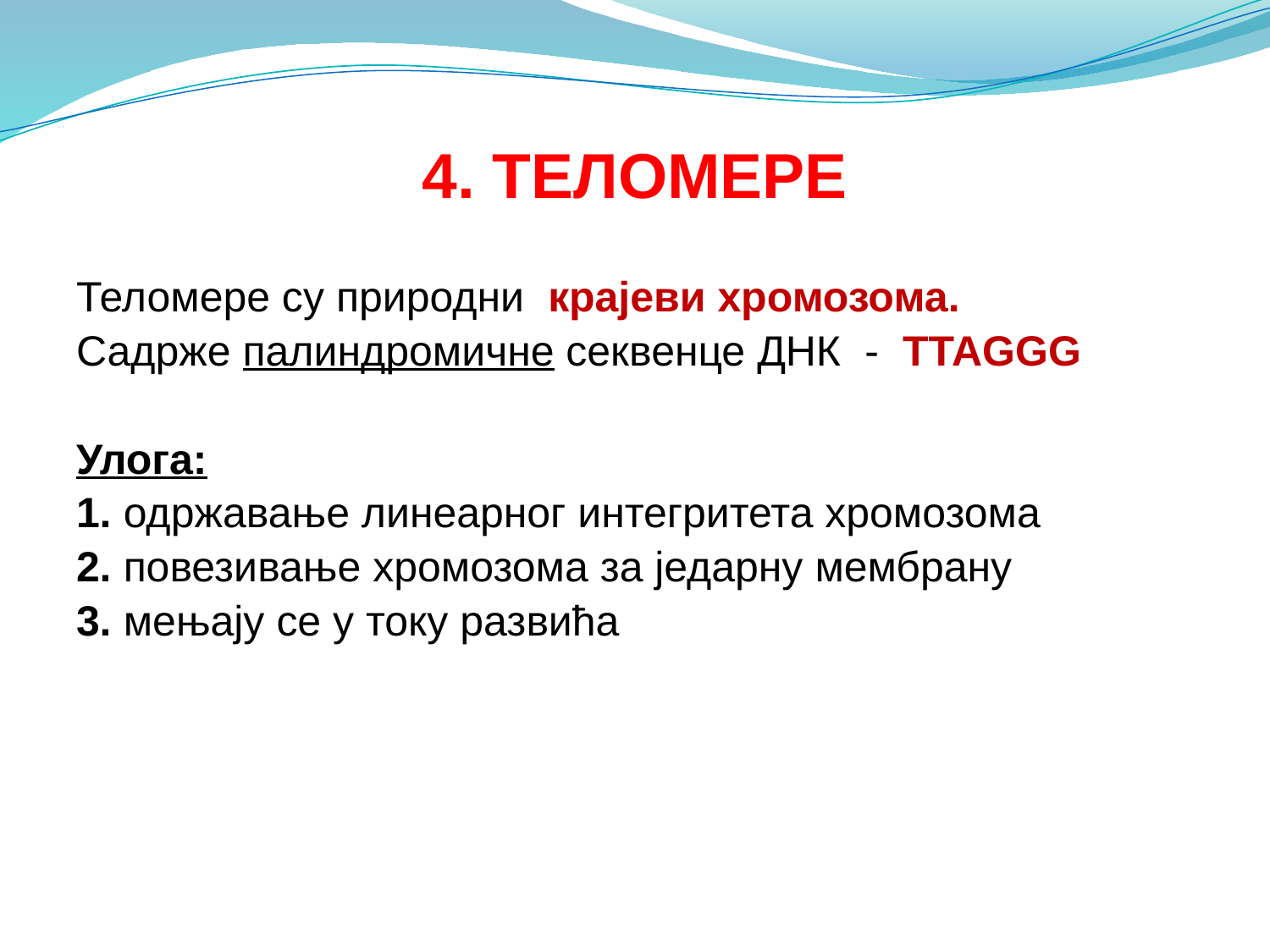

# 4. ТЕЛОМЕРЕ
Теломере су природни  крајеви хромозома.
Садрже палиндромичне секвенце ДНК  -  TТАGGG

Улога:
1. одржавање линеарног интегритета хромозома
2. повезивање хромозома за једарну мембрану
3. мењају се у току развића